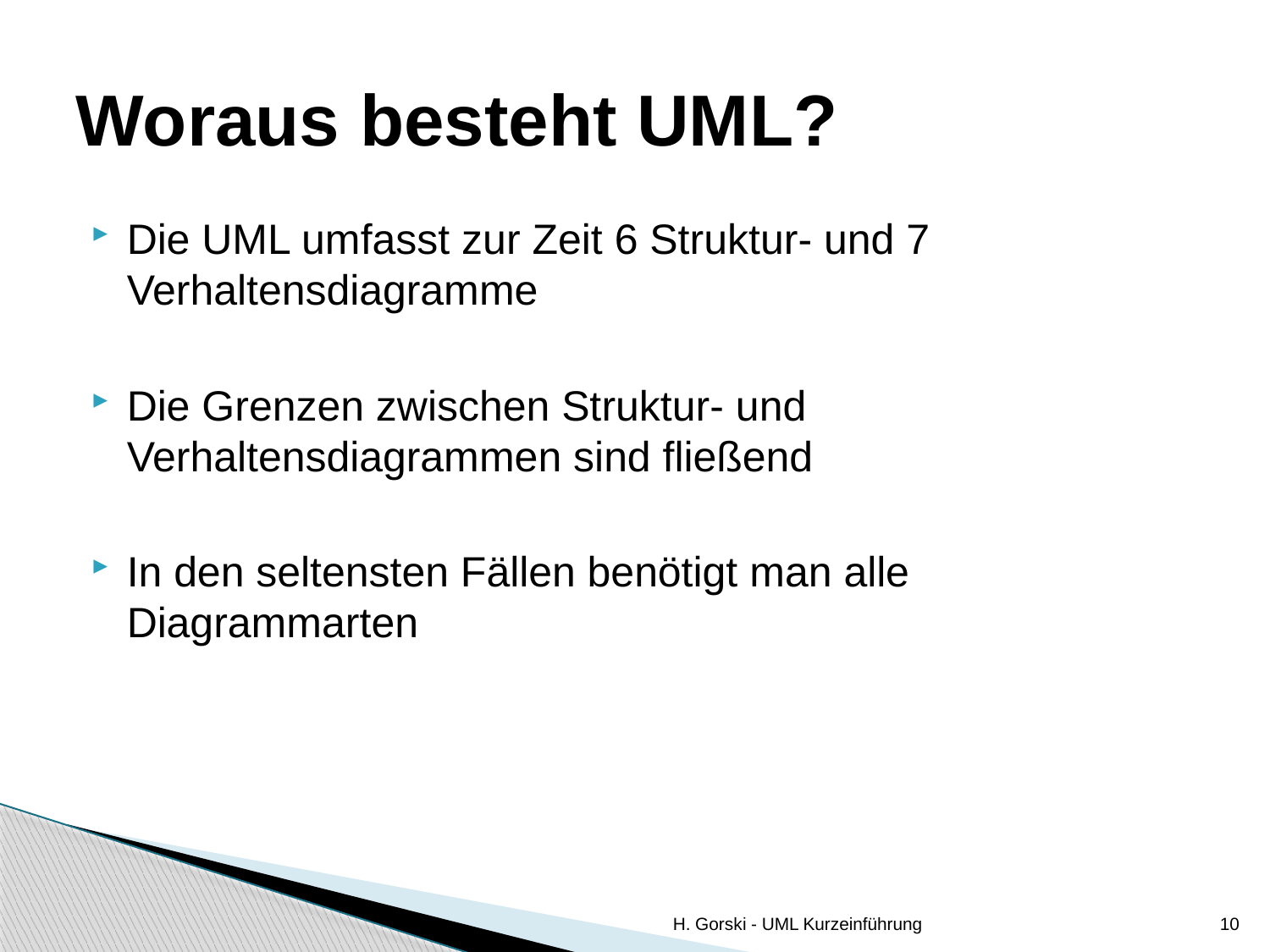

# Woraus besteht UML?
Die UML umfasst zur Zeit 6 Struktur- und 7 Verhaltensdiagramme

Die Grenzen zwischen Struktur- und Verhaltensdiagrammen sind fließend

In den seltensten Fällen benötigt man alle Diagrammarten

H. Gorski - UML Kurzeinführung
10